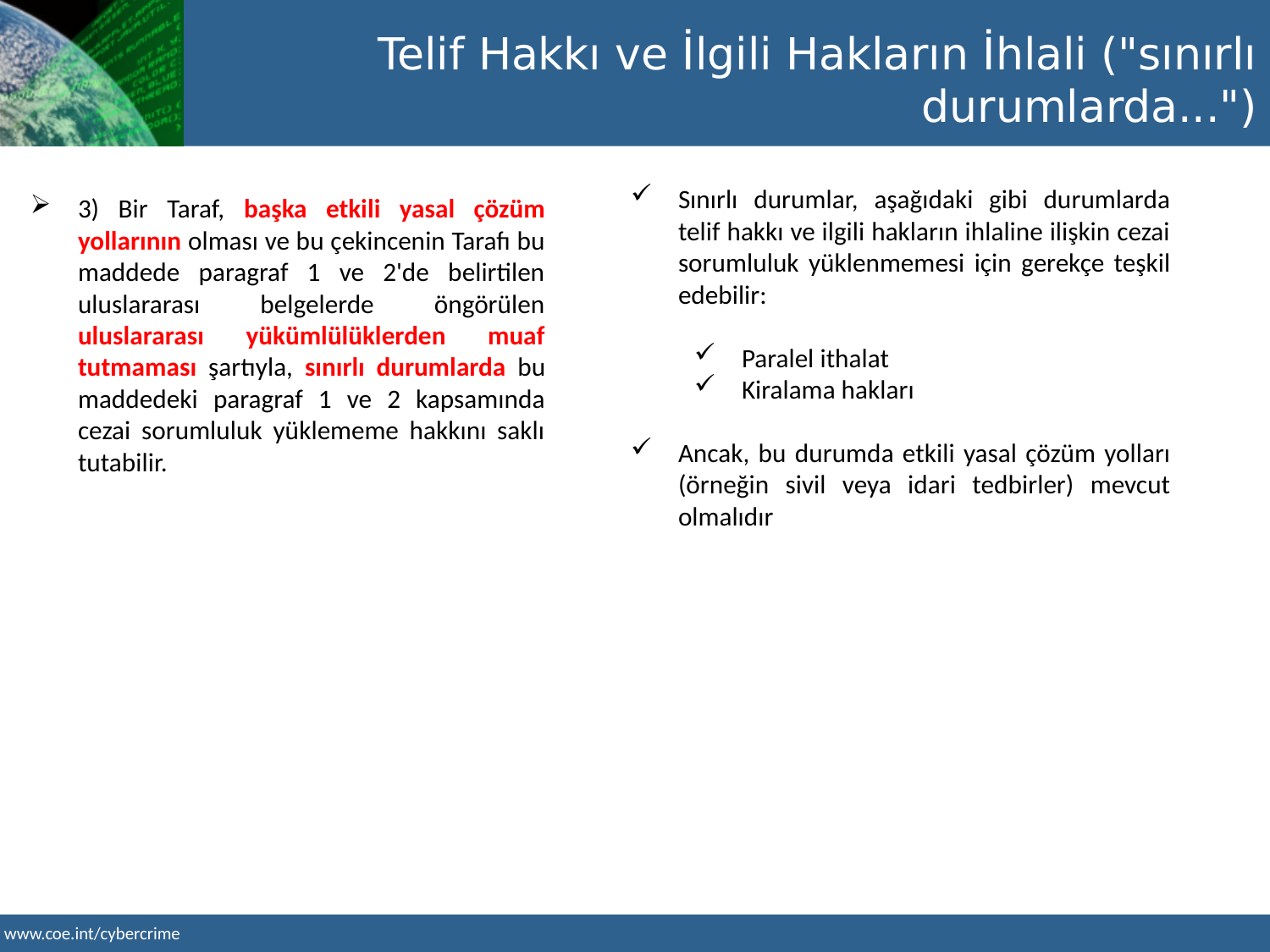

Telif Hakkı ve İlgili Hakların İhlali ("sınırlı durumlarda...")
Sınırlı durumlar, aşağıdaki gibi durumlarda telif hakkı ve ilgili hakların ihlaline ilişkin cezai sorumluluk yüklenmemesi için gerekçe teşkil edebilir:

Paralel ithalat
Kiralama hakları

Ancak, bu durumda etkili yasal çözüm yolları (örneğin sivil veya idari tedbirler) mevcut olmalıdır
3) Bir Taraf, başka etkili yasal çözüm yollarının olması ve bu çekincenin Tarafı bu maddede paragraf 1 ve 2'de belirtilen uluslararası belgelerde öngörülen uluslararası yükümlülüklerden muaf tutmaması şartıyla, sınırlı durumlarda bu maddedeki paragraf 1 ve 2 kapsamında cezai sorumluluk yüklememe hakkını saklı tutabilir.